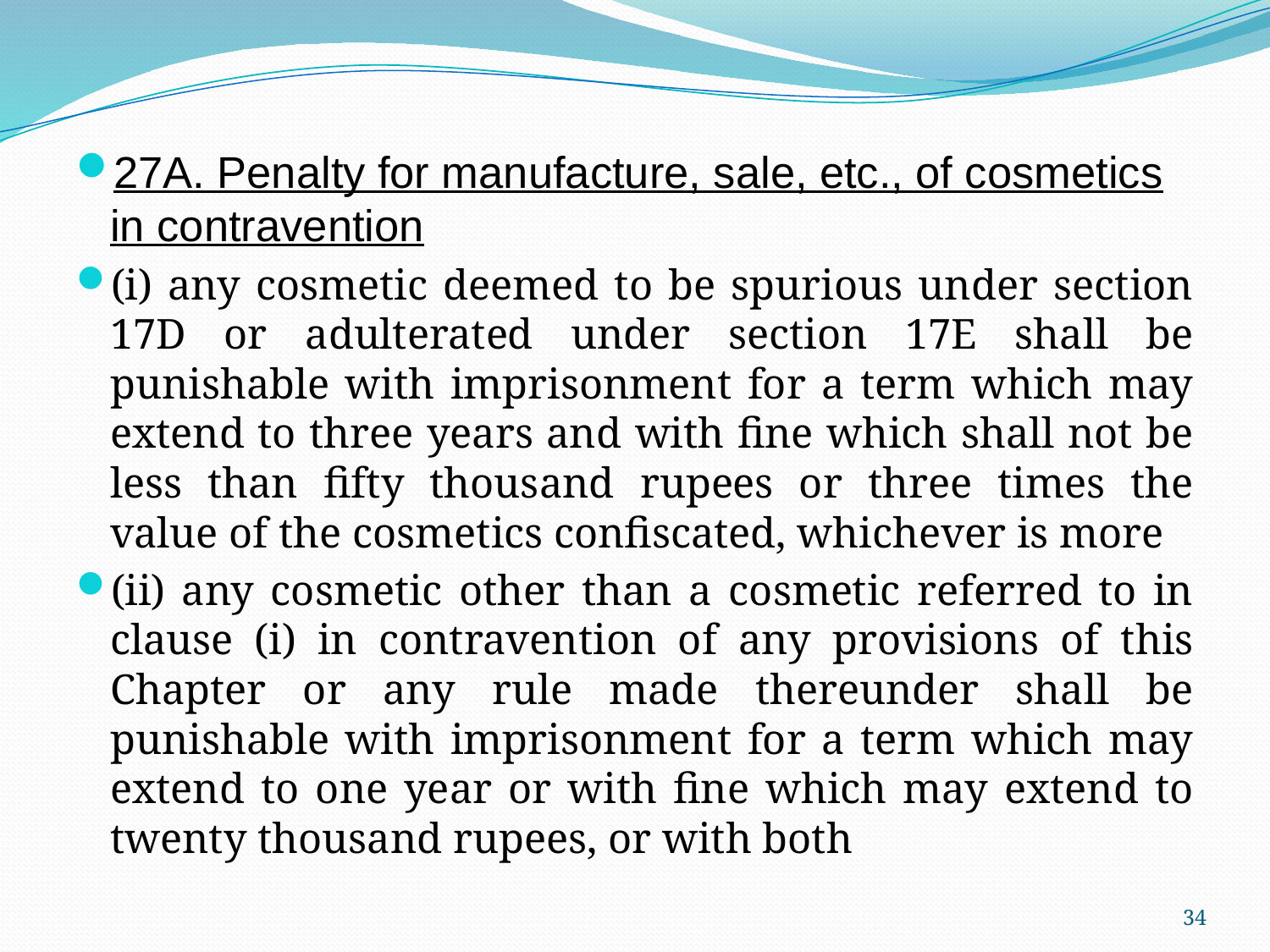

27A. Penalty for manufacture, sale, etc., of cosmetics in contravention
(i) any cosmetic deemed to be spurious under section 17D or adulterated under section 17E shall be punishable with imprisonment for a term which may extend to three years and with fine which shall not be less than fifty thousand rupees or three times the value of the cosmetics confiscated, whichever is more
(ii) any cosmetic other than a cosmetic referred to in clause (i) in contravention of any provisions of this Chapter or any rule made thereunder shall be punishable with imprisonment for a term which may extend to one year or with fine which may extend to twenty thousand rupees, or with both
34